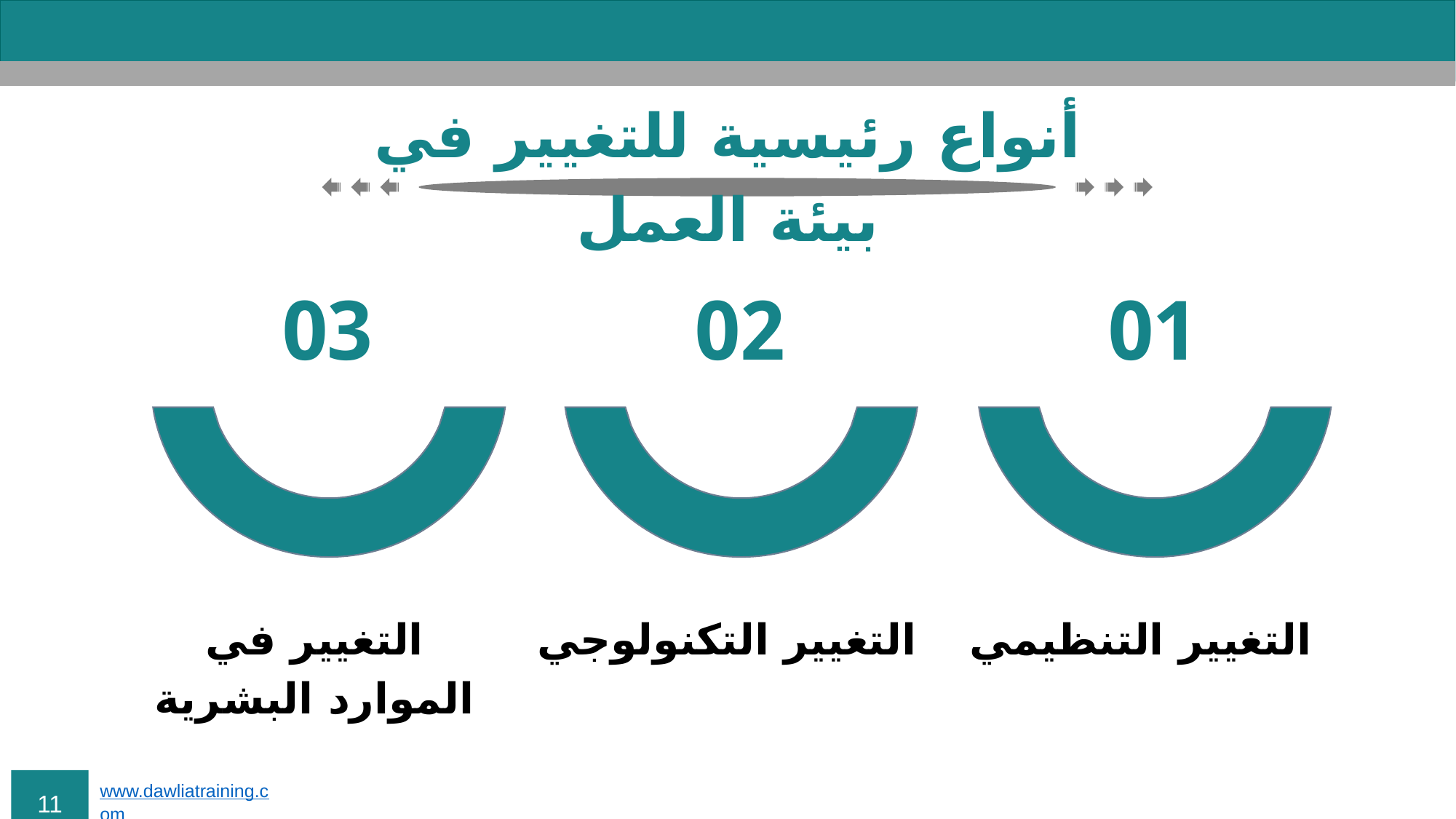

أنواع رئيسية للتغيير في بيئة العمل

03

التغيير في الموارد البشرية
02

التغيير التكنولوجي
01

التغيير التنظيمي
www.dawliatraining.com